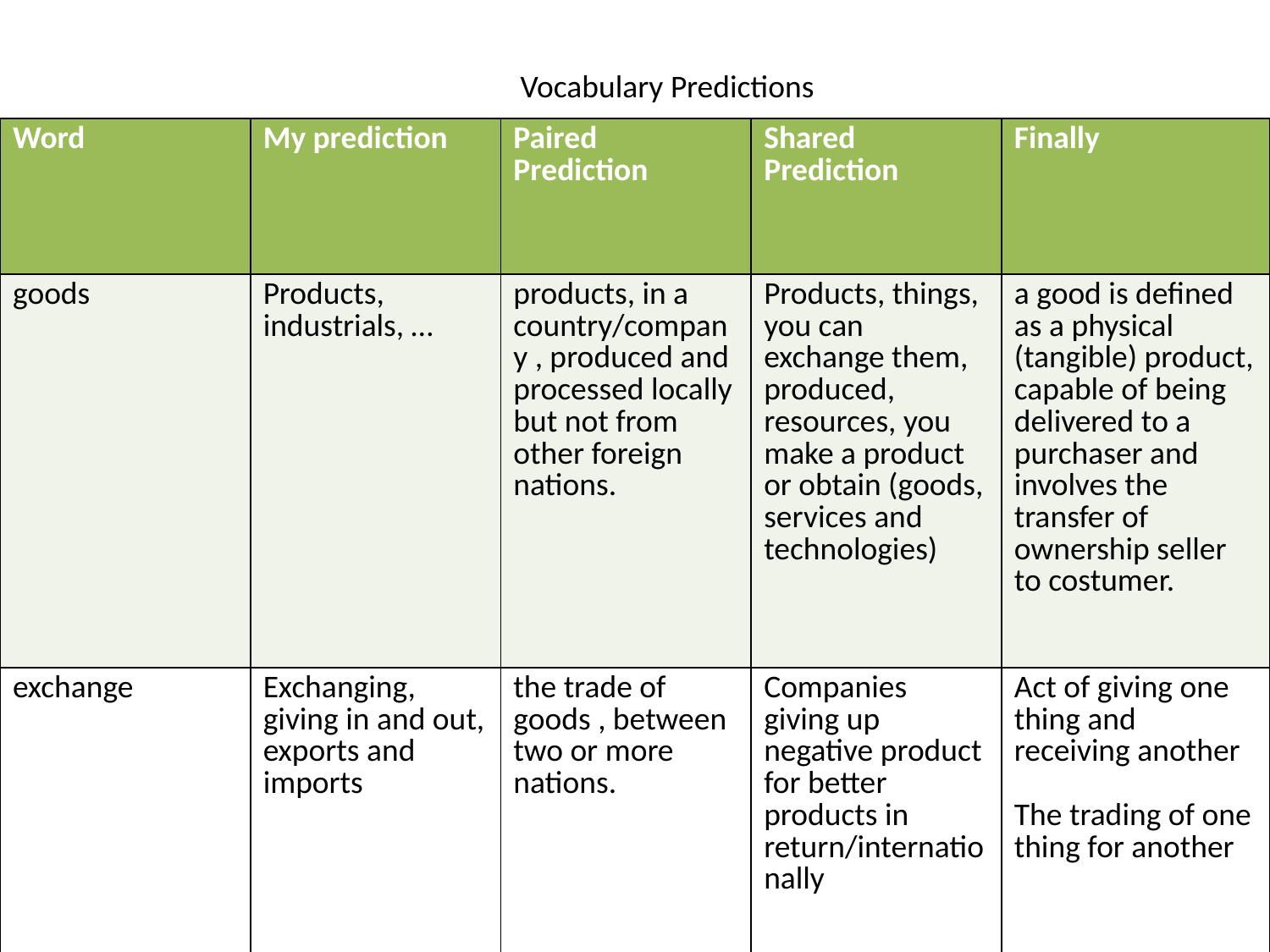

Vocabulary Predictions

| Word | My prediction | Paired Prediction | Shared Prediction | Finally |
| --- | --- | --- | --- | --- |
| goods | Products, industrials, … | products, in a country/company , produced and processed locally but not from other foreign nations. | Products, things, you can exchange them, produced, resources, you make a product or obtain (goods, services and technologies) | a good is defined as a physical (tangible) product, capable of being delivered to a purchaser and involves the transfer of ownership seller to costumer. |
| exchange | Exchanging, giving in and out, exports and imports | the trade of goods , between two or more nations. | Companies giving up negative product for better products in return/internationally | Act of giving one thing and receiving another The trading of one thing for another |
| services | I always hear “goods and services”. Services a company offers, interests maybe? | Help in a country , mostly associations, and any other companies to insuring comfort for citizens( hotels, schools, retirement home) | Help in a country, mostly associations, and and other company insuring comfort foe citizens | Action of helping or doing work for someone |
| market | a place where where goods are exchanged | Where people buy goods. And is anyplace where products are sold, or traded. | Any place where products are sold, invested, or traded | 3 ways to use this term – a place to exchange goods and services (souk), exchange in a larger sense of country’s economy-the exchange of goods and services on a national level-third is global market is the interrelationship of all aspects of the market a phrase that people often use to mean an abstract situation of pure exchange , trade offs a balanced achieved or a global system of exchange relationships, but incompatible feature A physical place where there is a reasonable expectations of finding both buyers and sellers or the same product or service Places where individual, businesses, and other organizations engage in buying and selling. |
| price | The amount of money required for a particular thing | the amount of money for a value of any product. | The amount of money for a the value of any product | The amount of money expected in payment for something. Price is decided by the value of something. Value is based on demand |